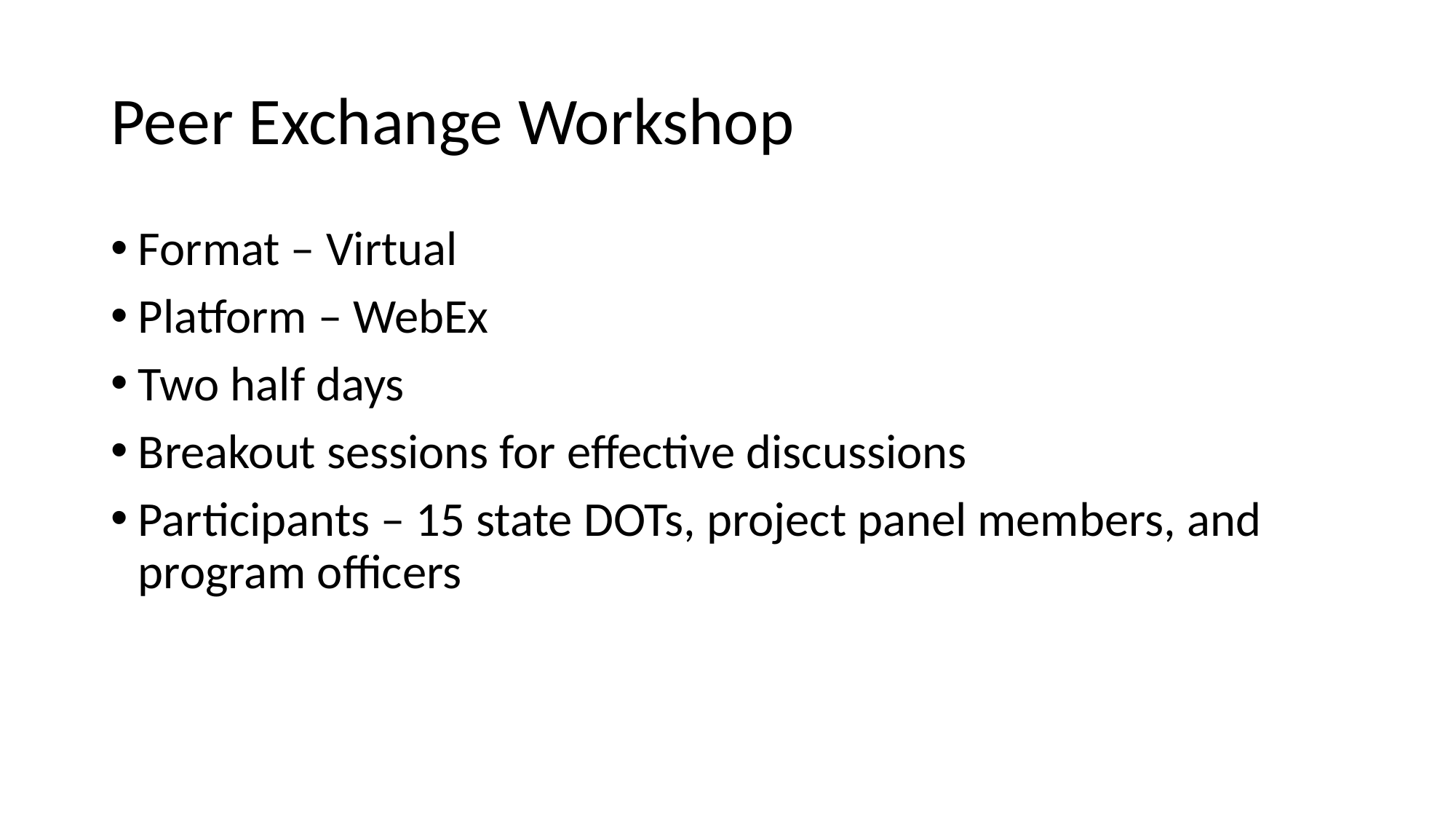

# Peer Exchange Workshop
Format – Virtual
Platform – WebEx
Two half days
Breakout sessions for effective discussions
Participants – 15 state DOTs, project panel members, and program officers
40